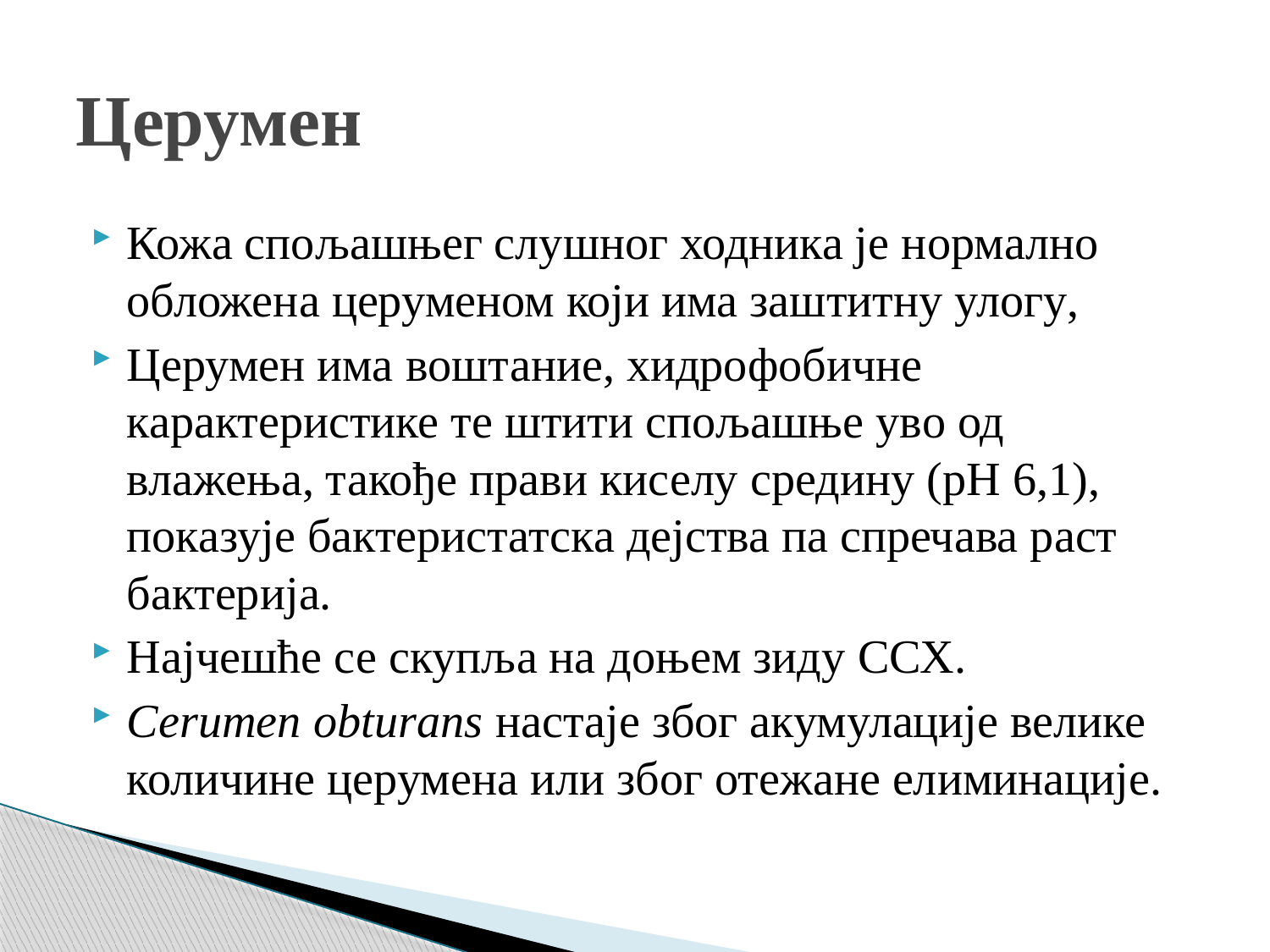

# Церумен
Кожа спољашњег слушног ходника је нормално обложена церуменом који има заштитну улогу,
Церумен има воштание, хидрофобичне карактеристике те штити спољашње уво од влажења, такође прави киселу средину (pH 6,1), показује бактеристатска дејства па спречава раст бактерија.
Најчешће се скупља на доњем зиду ССХ.
Cerumen obturans настаје због акумулације велике количине церумена или због отежане елиминације.